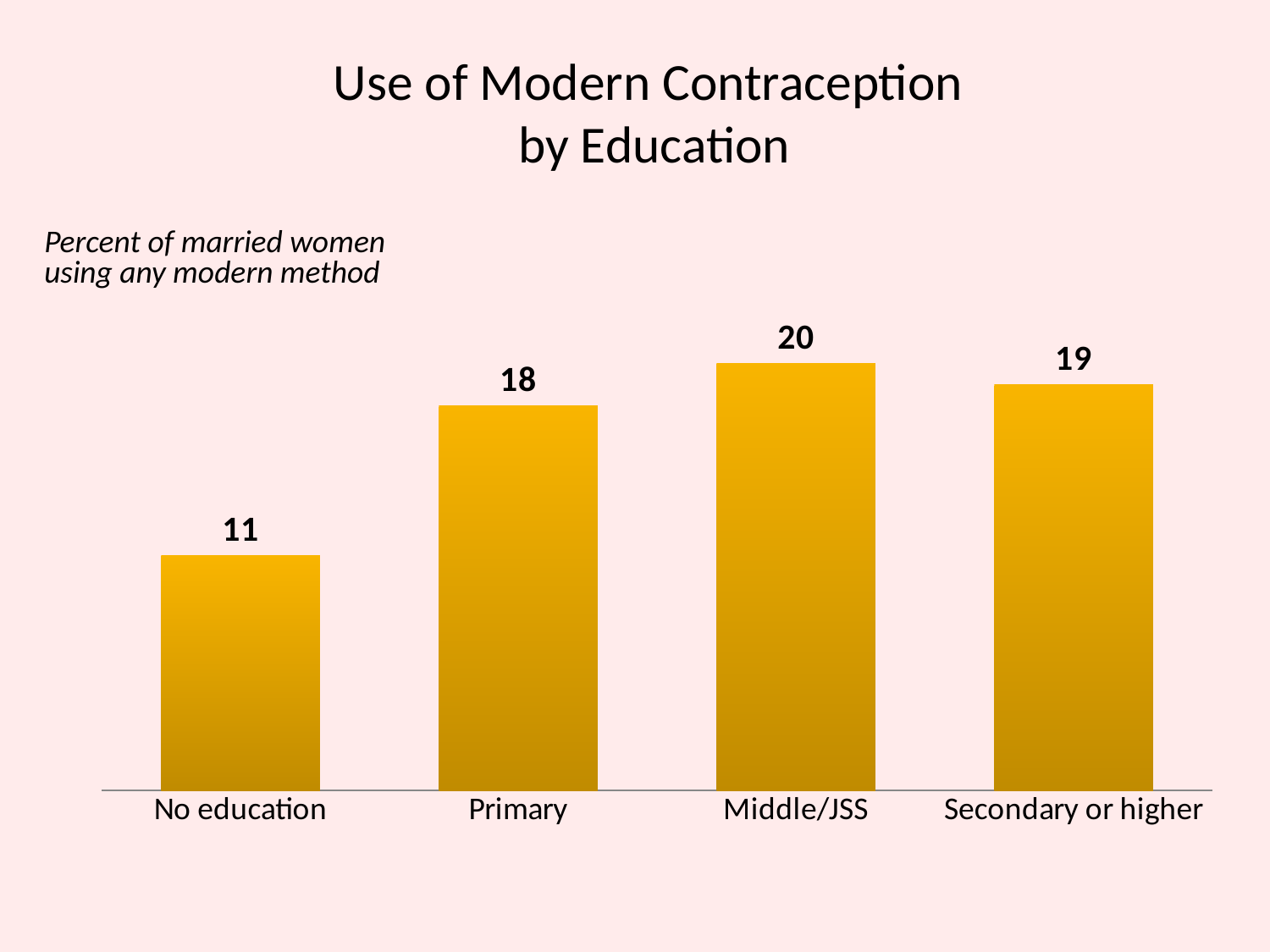

# Use of Modern Contraception by Education
Percent of married women using any modern method

### Chart

| Category |  |
|---|---|
| No education | 11.0 |
| Primary | 18.0 |
| Middle/JSS | 20.0 |
| Secondary or higher | 19.0 |